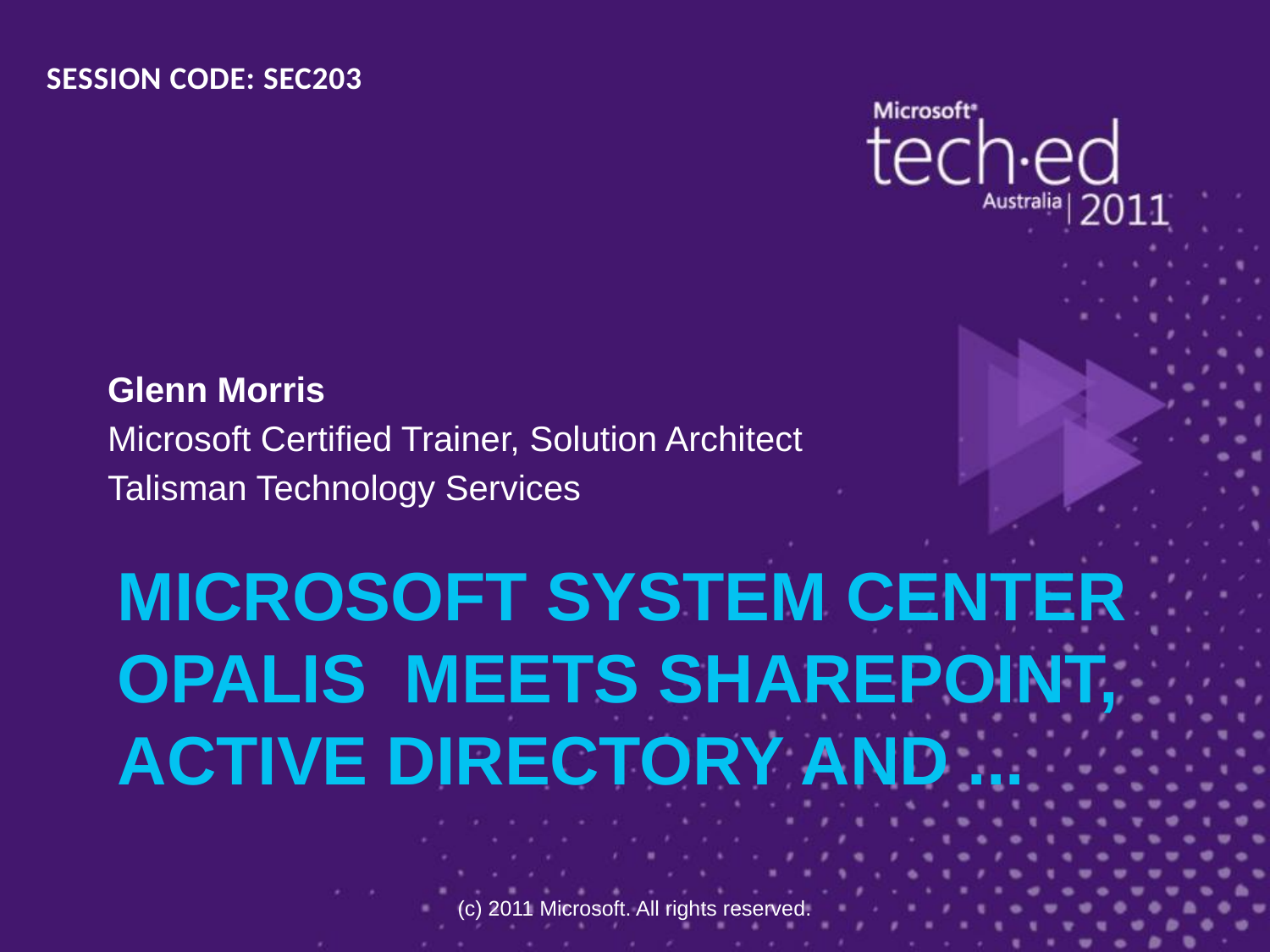

SESSION CODE: SEC203
Glenn Morris
Microsoft Certified Trainer, Solution Architect
Talisman Technology Services
# MICrosoft System Center Opalis  meets Sharepoint, Active Directory and ...
(c) 2011 Microsoft. All rights reserved.